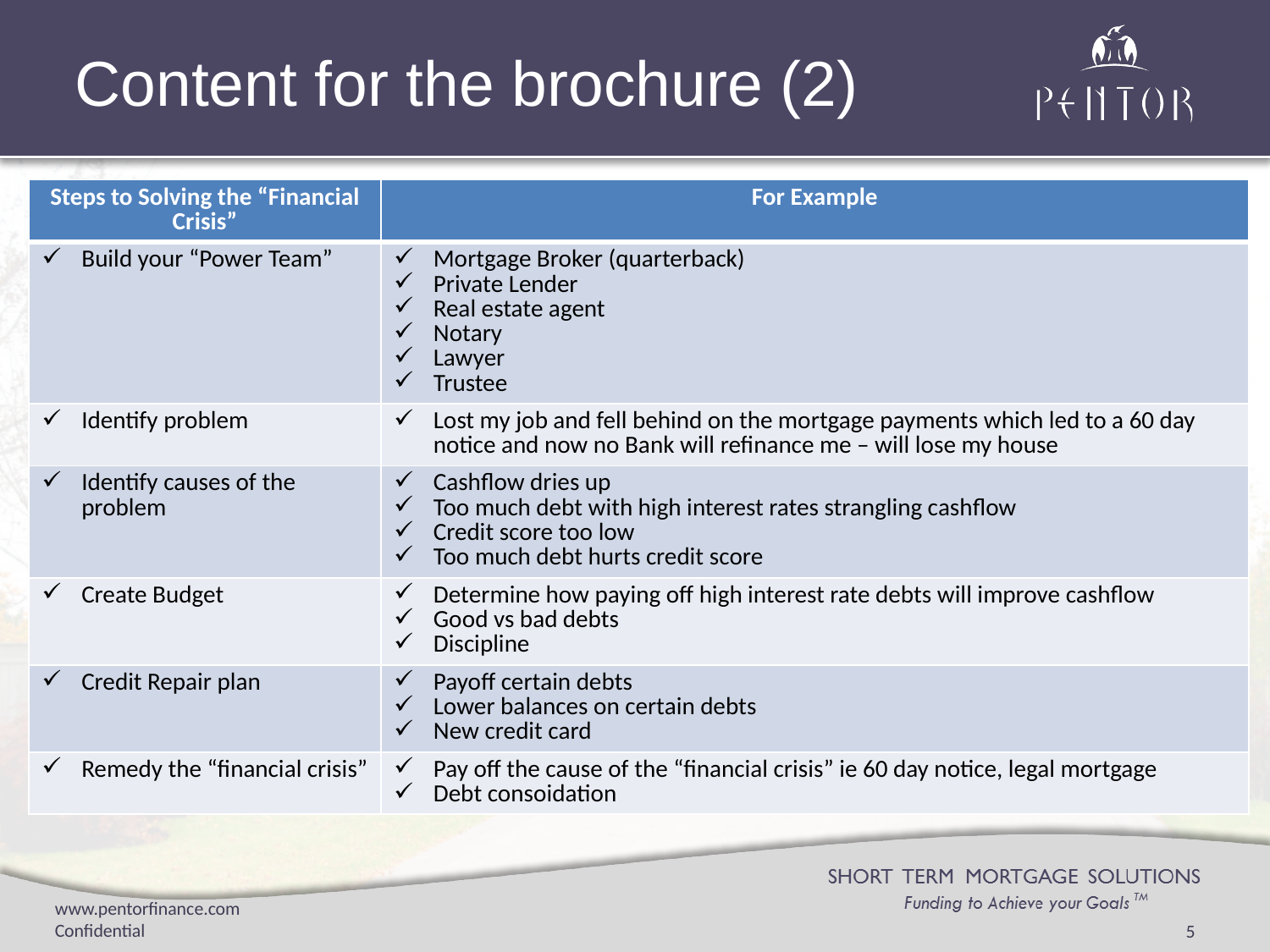

# Content for the brochure (2)
| Steps to Solving the “Financial Crisis” | For Example |
| --- | --- |
| Build your “Power Team” | Mortgage Broker (quarterback) Private Lender Real estate agent Notary Lawyer Trustee |
| Identify problem | Lost my job and fell behind on the mortgage payments which led to a 60 day notice and now no Bank will refinance me – will lose my house |
| Identify causes of the problem | Cashflow dries up Too much debt with high interest rates strangling cashflow Credit score too low Too much debt hurts credit score |
| Create Budget | Determine how paying off high interest rate debts will improve cashflow Good vs bad debts Discipline |
| Credit Repair plan | Payoff certain debts Lower balances on certain debts New credit card |
| Remedy the “financial crisis” | Pay off the cause of the “financial crisis” ie 60 day notice, legal mortgage Debt consoidation |
5